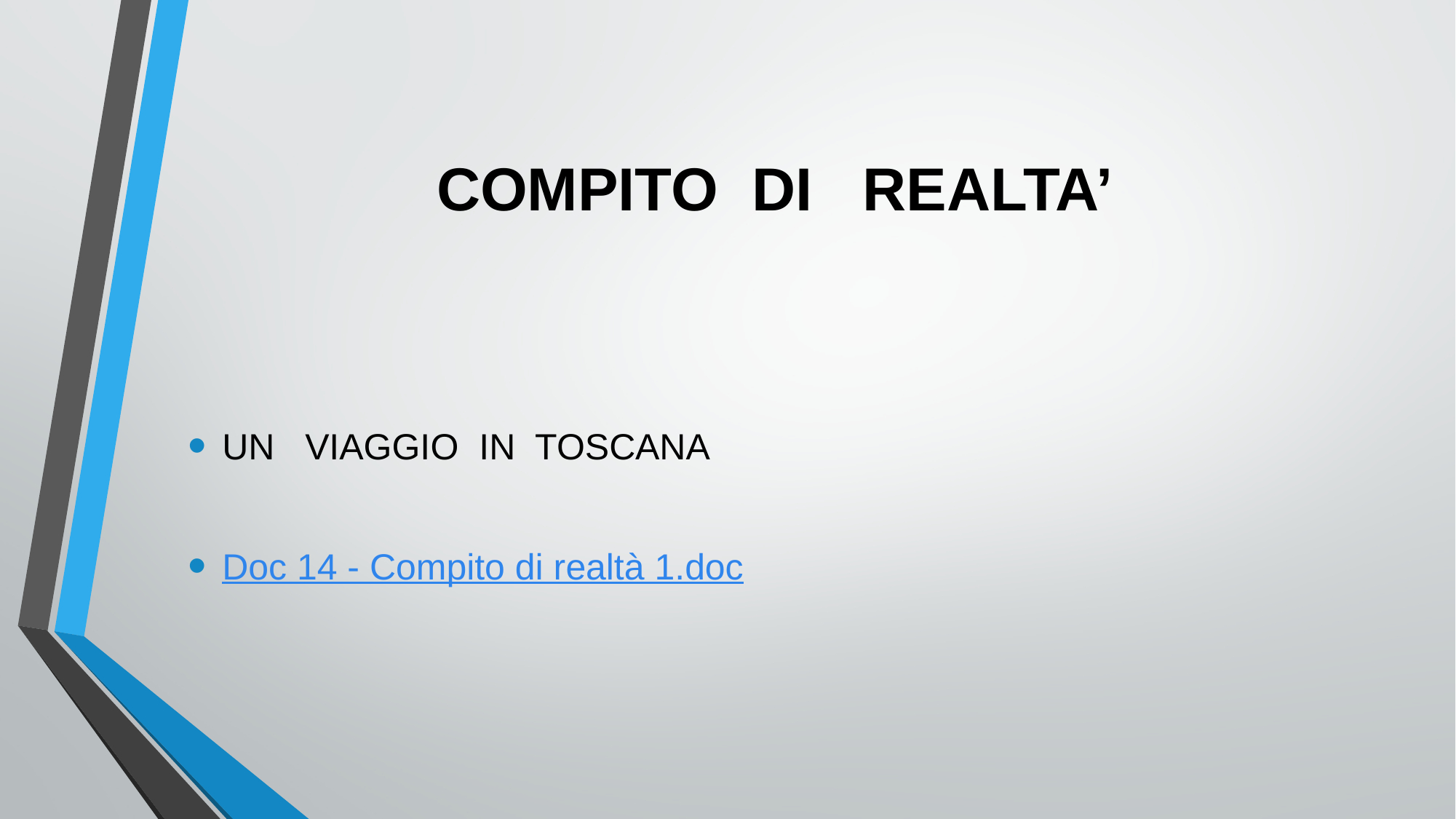

# COMPITO  DI   REALTA’
UN   VIAGGIO  IN  TOSCANA

Doc 14 - Compito di realtà 1.doc